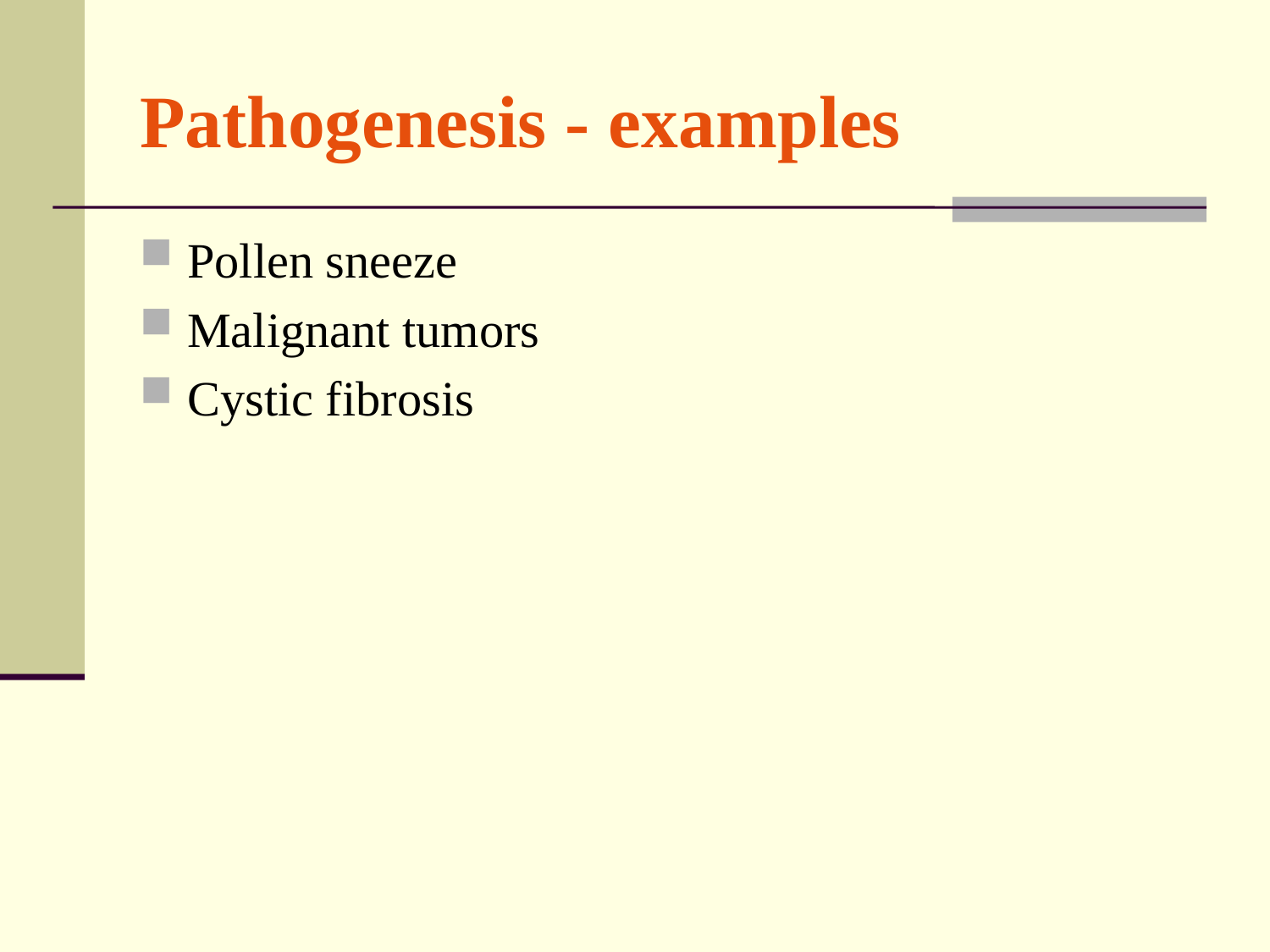

# Pathogenesis - examples
Pollen sneeze
Malignant tumors
Cystic fibrosis